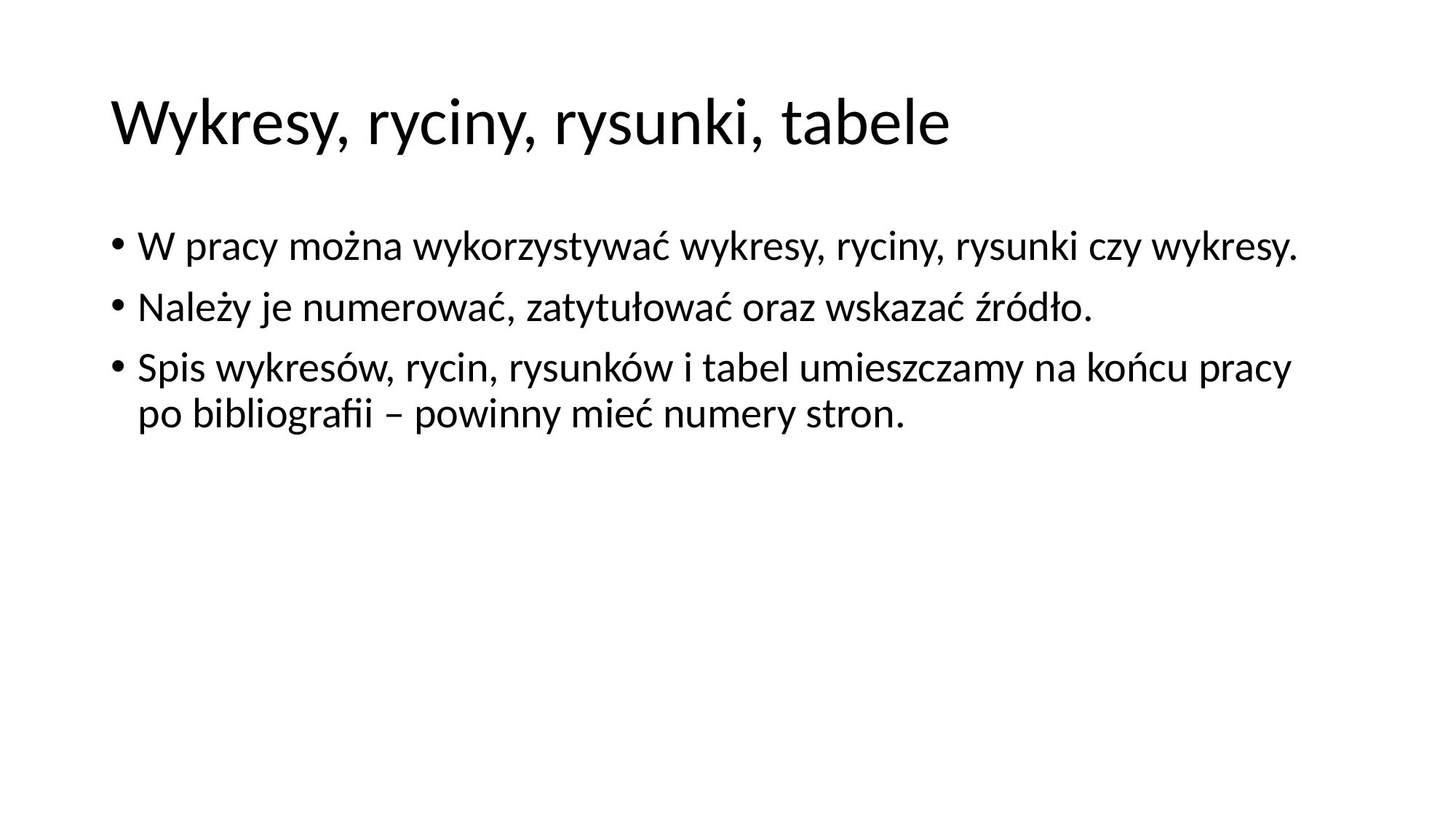

# Wykresy, ryciny, rysunki, tabele
W pracy można wykorzystywać wykresy, ryciny, rysunki czy wykresy.
Należy je numerować, zatytułować oraz wskazać źródło.
Spis wykresów, rycin, rysunków i tabel umieszczamy na końcu pracy po bibliografii – powinny mieć numery stron.